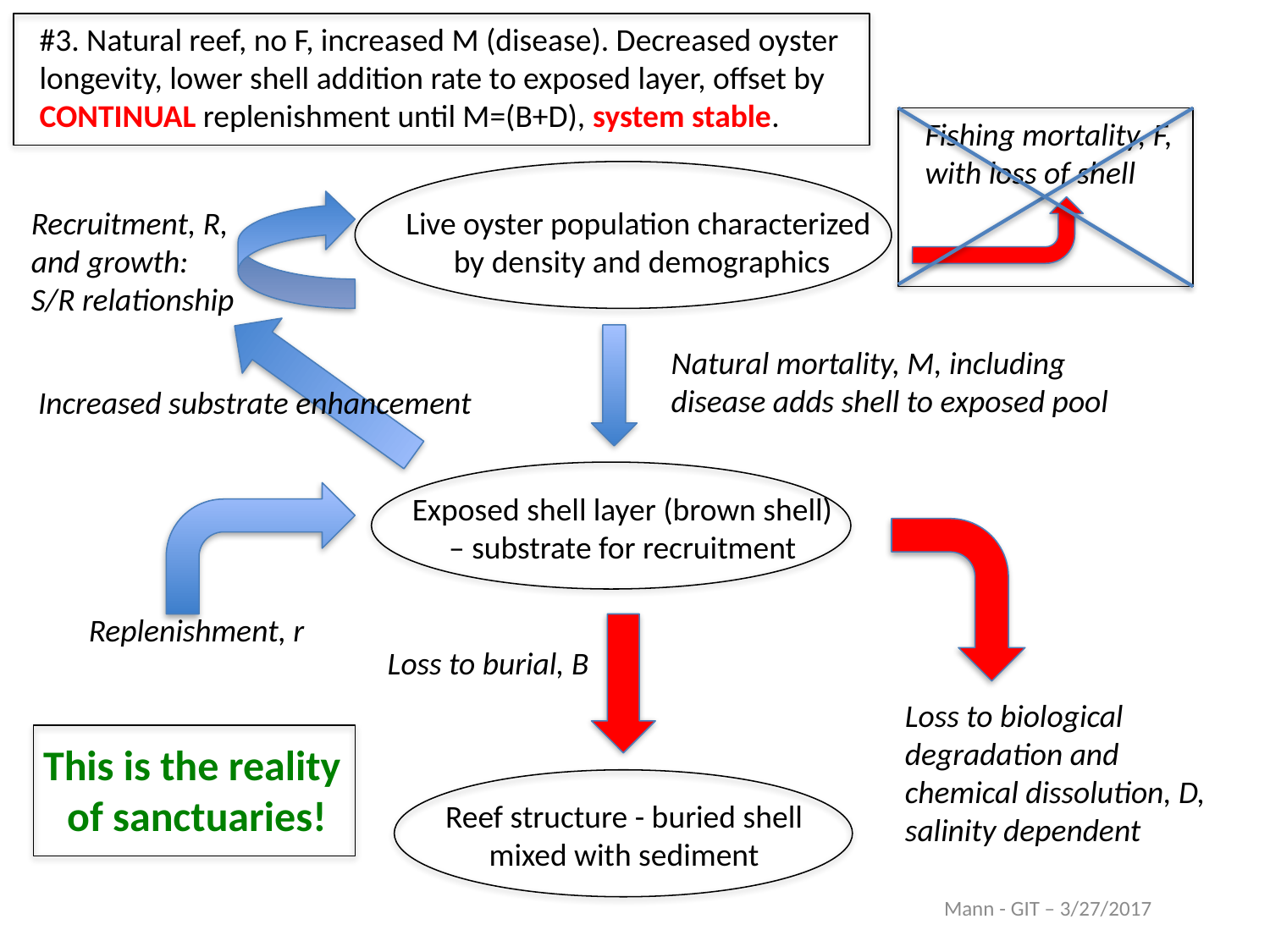

#3. Natural reef, no F, increased M (disease). Decreased oyster
longevity, lower shell addition rate to exposed layer, offset by
CONTINUAL replenishment until M=(B+D), system stable.

Fishing mortality, F, with loss of shell

Recruitment, R,
and growth:
S/R relationship
Live oyster population characterized
by density and demographics

Natural mortality, M, including disease adds shell to exposed pool
Increased substrate enhancement

Exposed shell layer (brown shell)
 – substrate for recruitment

Replenishment, r

Loss to burial, B
Loss to biological
degradation and
chemical dissolution, D,
salinity dependent

This is the reality
of sanctuaries!

Reef structure - buried shell
mixed with sediment
Mann - GIT – 3/27/2017